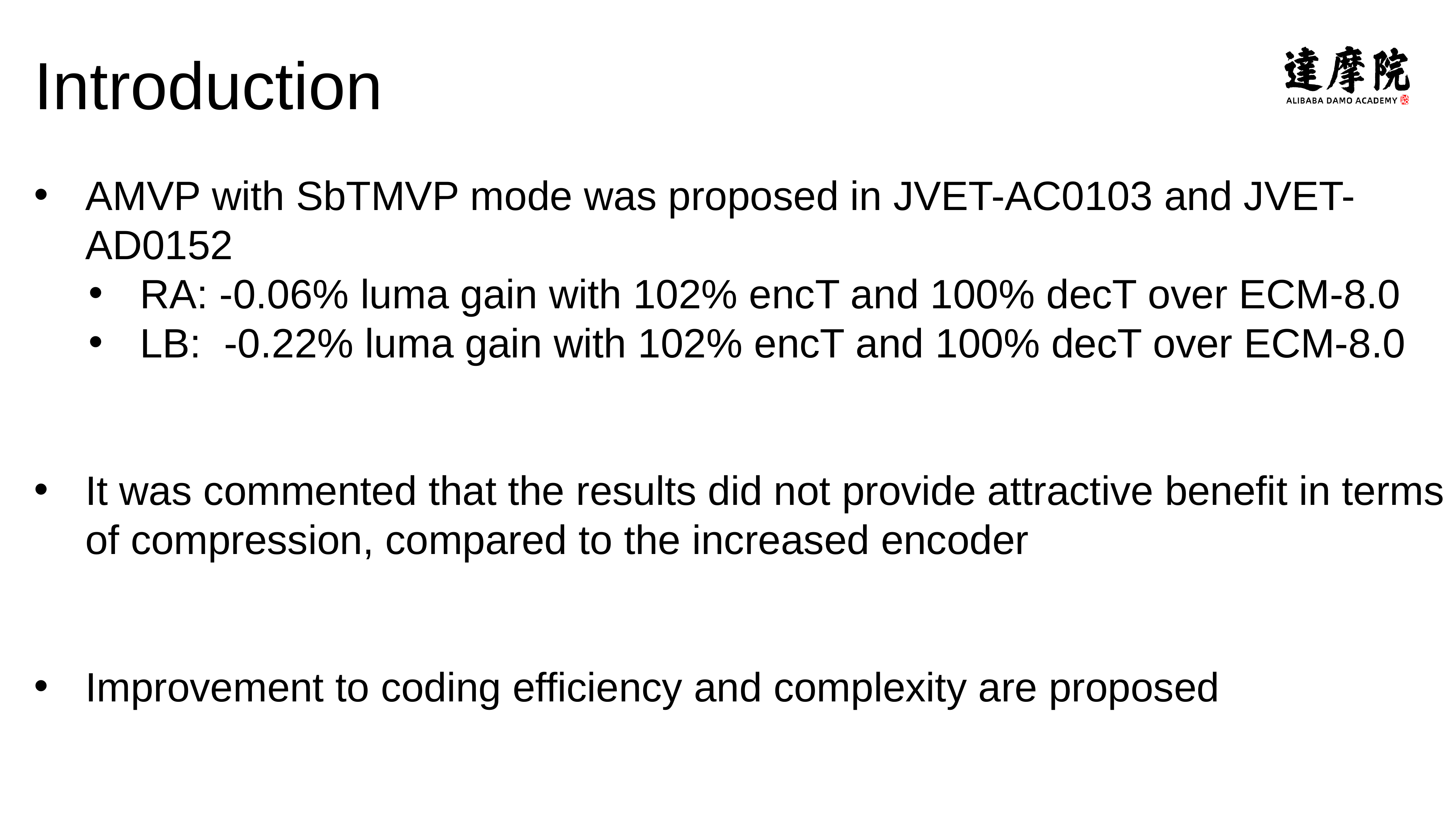

BBAAD9C20180234D78A0072836F0B99042B9B20B1A023BA0AAD98430B1382B056B46B738D1636B0C22092308C84662EB99F921AA31D02B511BBFC2F17AAE2DD524FCC1ADE02C8657A4982AF760424ABFE727E5B875AD4FD64887119CFF410CE8DCD624979E3
Introduction

AMVP with SbTMVP mode was proposed in JVET-AC0103 and JVET-AD0152
RA: -0.06% luma gain with 102% encT and 100% decT over ECM-8.0
LB:  -0.22% luma gain with 102% encT and 100% decT over ECM-8.0

It was commented that the results did not provide attractive benefit in terms of compression, compared to the increased encoder

Improvement to coding efficiency and complexity are proposed